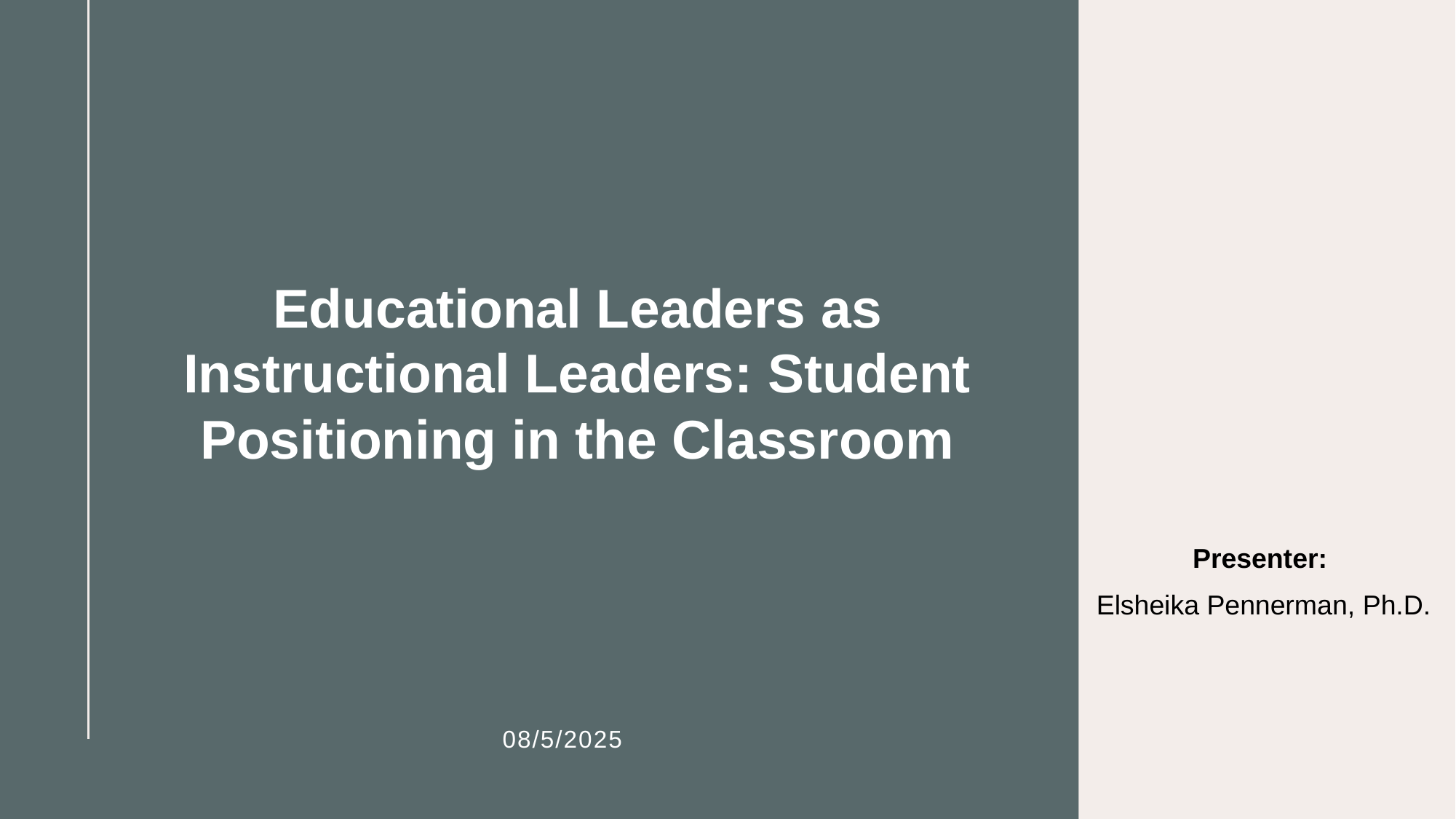

Educational Leaders as Instructional Leaders: Student Positioning in the Classroom
Presenter:
Elsheika Pennerman, Ph.D.

08/5/2025